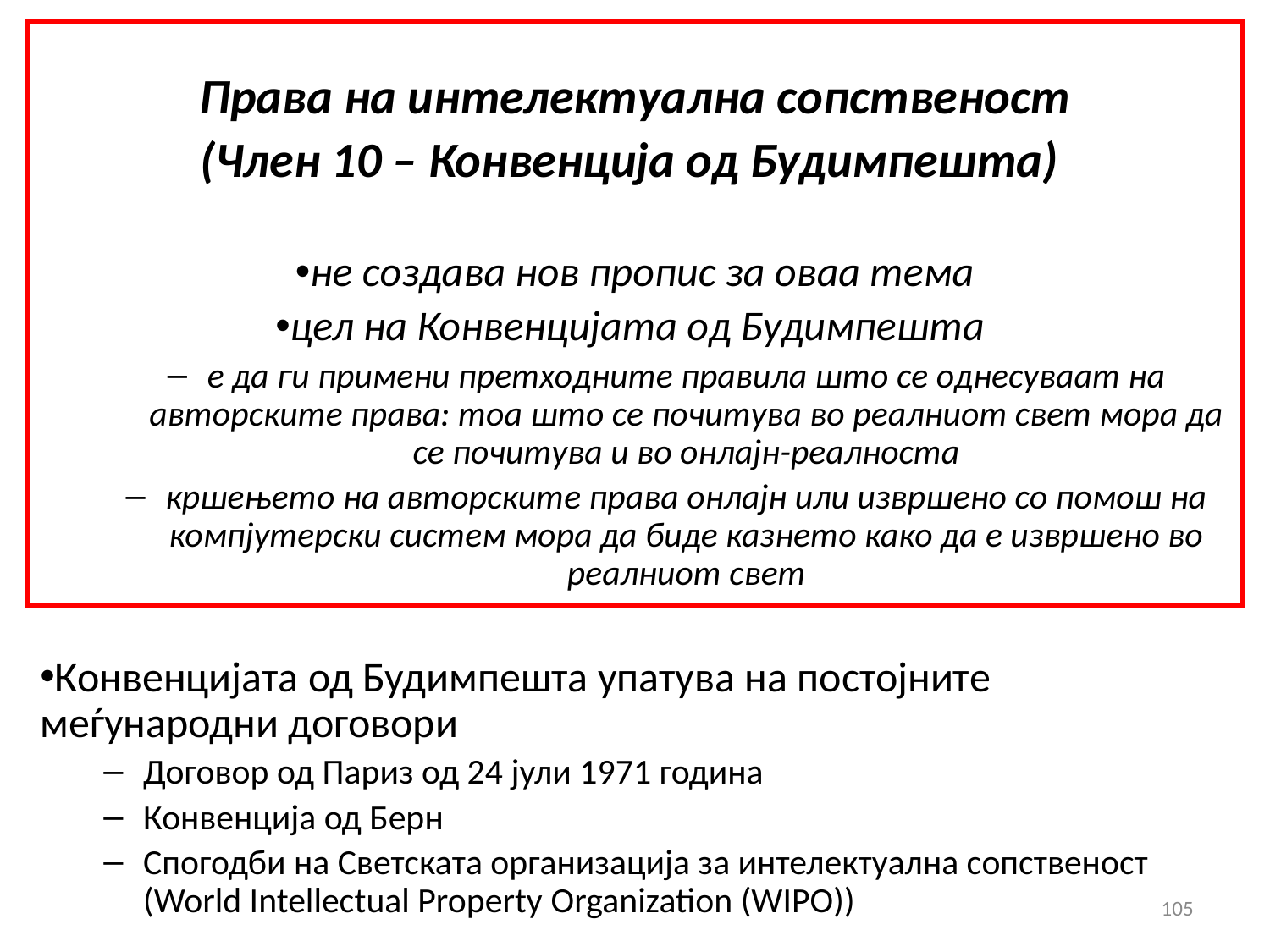

Права на интелектуална сопственост
(Член 10 – Конвенција од Будимпешта)

не создава нов пропис за оваа тема
цел на Конвенцијата од Будимпешта
е да ги примени претходните правила што се однесуваат на авторските права: тоа што се почитува во реалниот свет мора да се почитува и во онлајн-реалноста
кршењето на авторските права онлајн или извршено со помош на компјутерски систем мора да биде казнето како да е извршено во реалниот свет

Конвенцијата од Будимпешта упатува на постојните меѓународни договори
Договор од Париз од 24 јули 1971 година
Конвенција од Берн
Спогодби на Светската организација за интелектуална сопственост (World Intellectual Property Organization (WIPO))
105